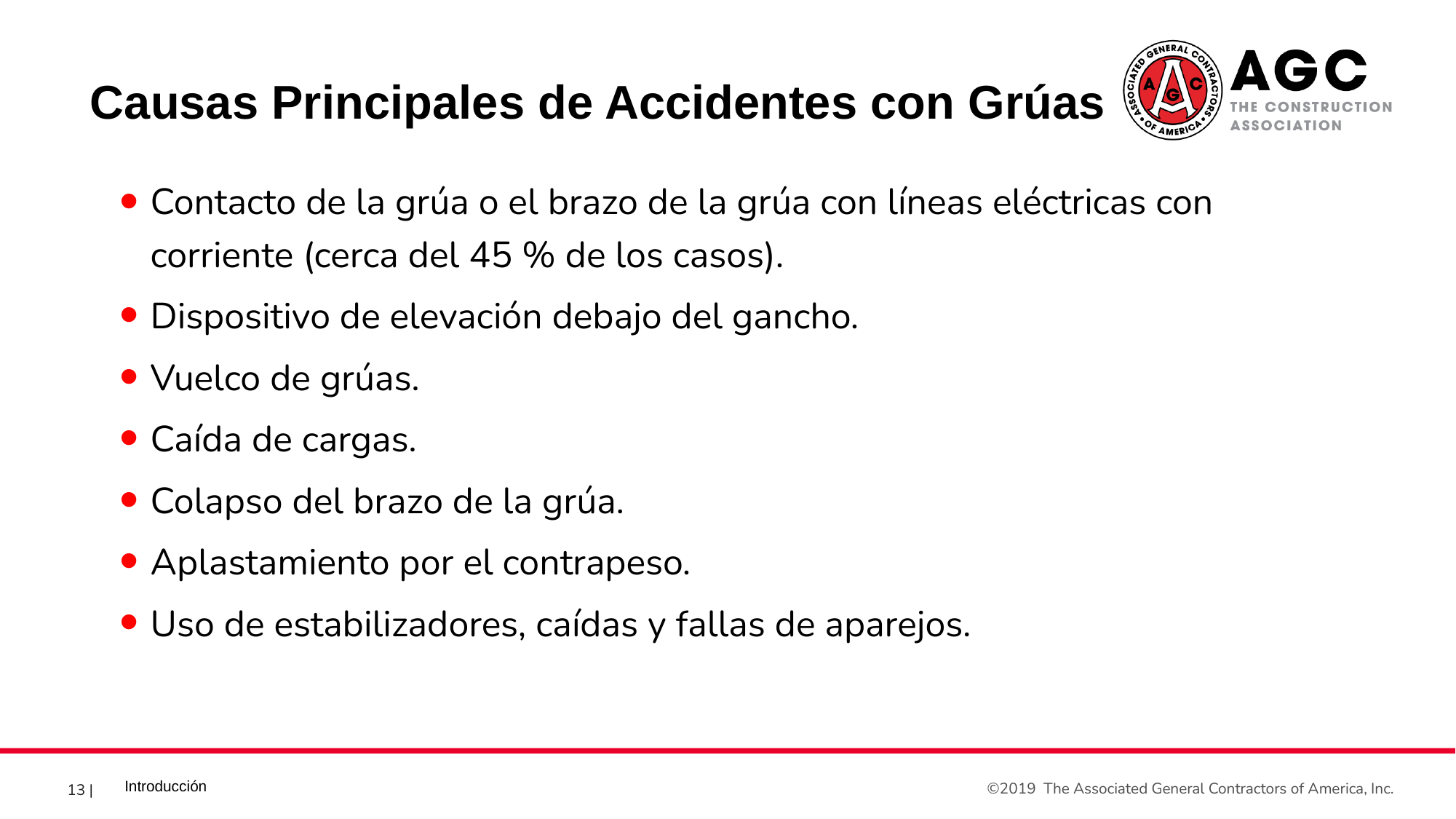

Causas Principales de Accidentes con Grúas
Contacto de la grúa o el brazo de la grúa con líneas eléctricas con corriente (cerca del 45 % de los casos).
Dispositivo de elevación debajo del gancho.
Vuelco de grúas.
Caída de cargas.
Colapso del brazo de la grúa.
Aplastamiento por el contrapeso.
Uso de estabilizadores, caídas y fallas de aparejos.
Introducción